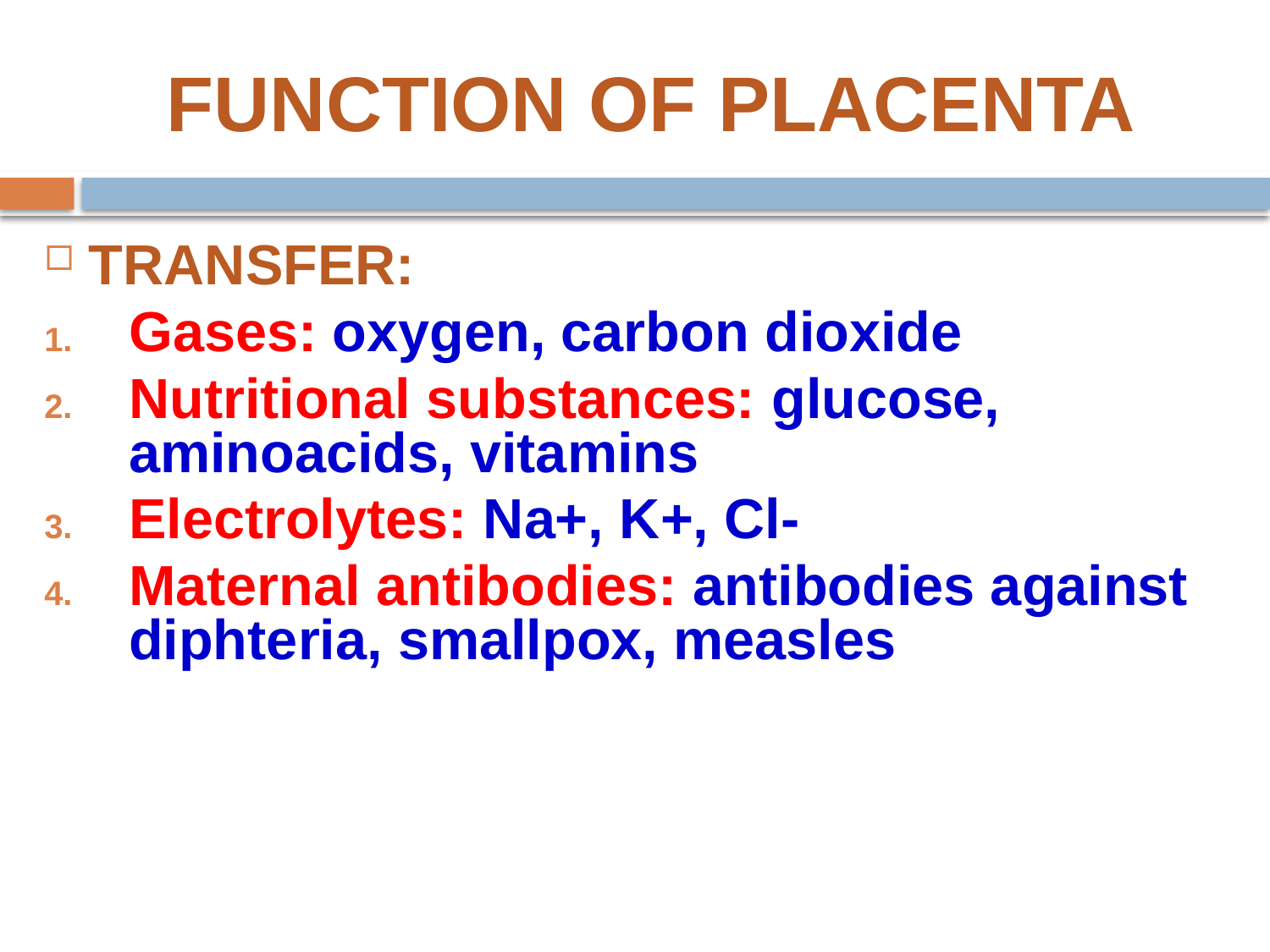

# FUNCTION OF PLACENTA
TRANSFER:
Gases: oxygen, carbon dioxide
Nutritional substances: glucose, aminoacids, vitamins
Electrolytes: Na+, K+, Cl-
Maternal antibodies: antibodies against diphteria, smallpox, measles